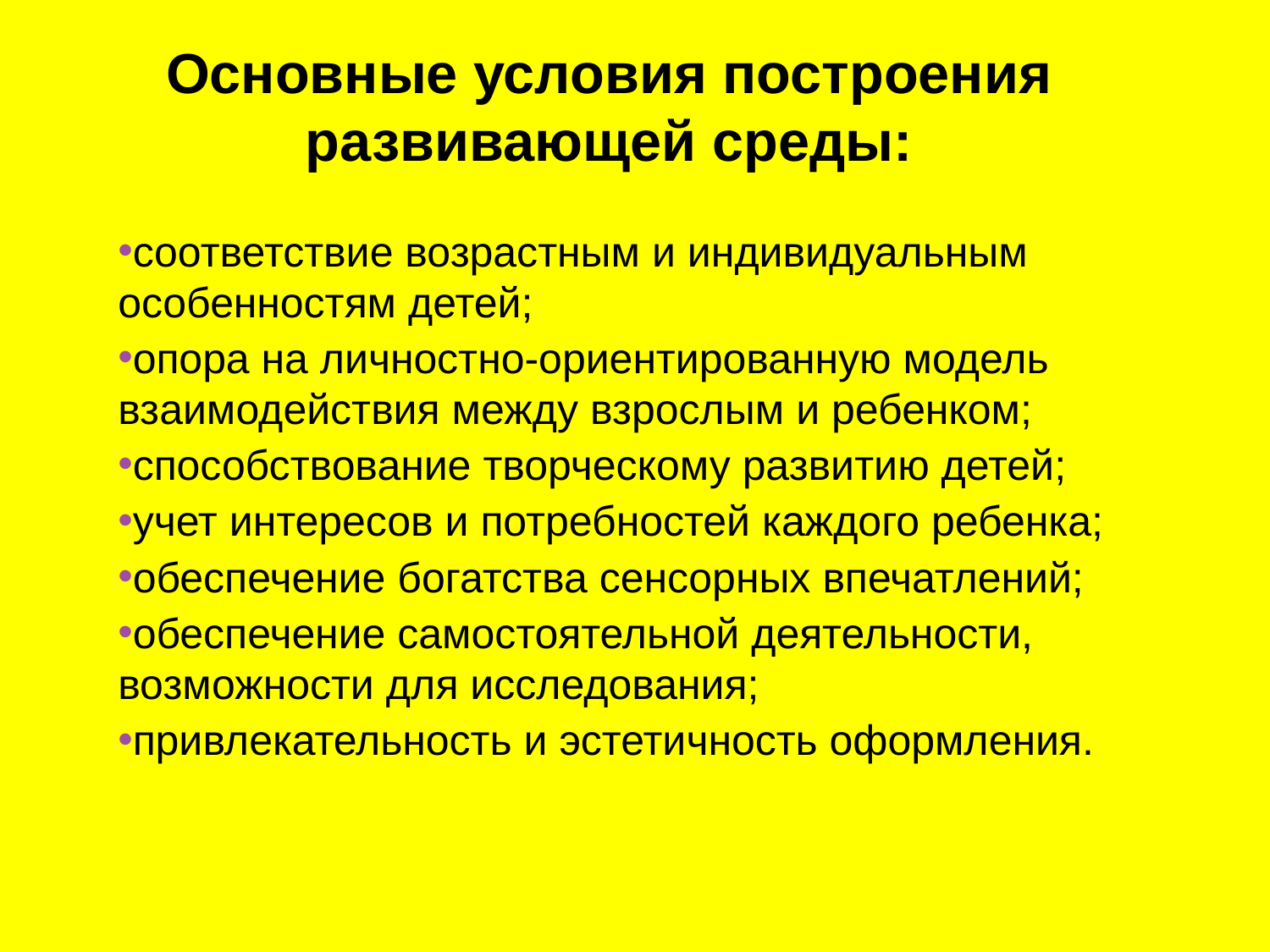

# Основные условия построения развивающей среды:
соответствие возрастным и индивидуальным особенностям детей;
опора на личностно-ориентированную модель взаимодействия между взрослым и ребенком;
способствование творческому развитию детей;
учет интересов и потребностей каждого ребенка;
обеспечение богатства сенсорных впечатлений;
обеспечение самостоятельной деятельности, возможности для исследования;
привлекательность и эстетичность оформления.